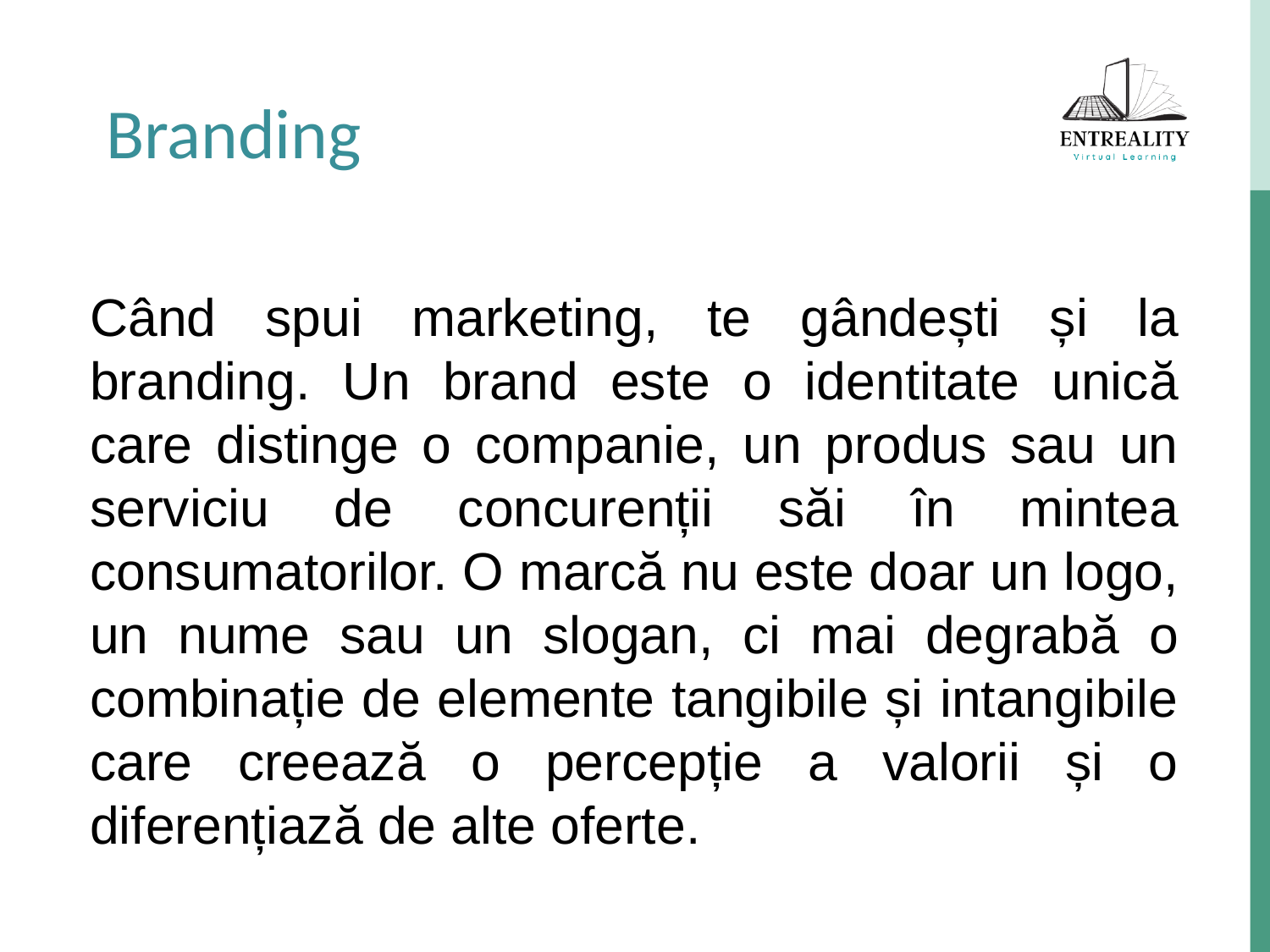

Branding

Când spui marketing, te gândești și la branding. Un brand este o identitate unică care distinge o companie, un produs sau un serviciu de concurenții săi în mintea consumatorilor. O marcă nu este doar un logo, un nume sau un slogan, ci mai degrabă o combinație de elemente tangibile și intangibile care creează o percepție a valorii și o diferențiază de alte oferte.